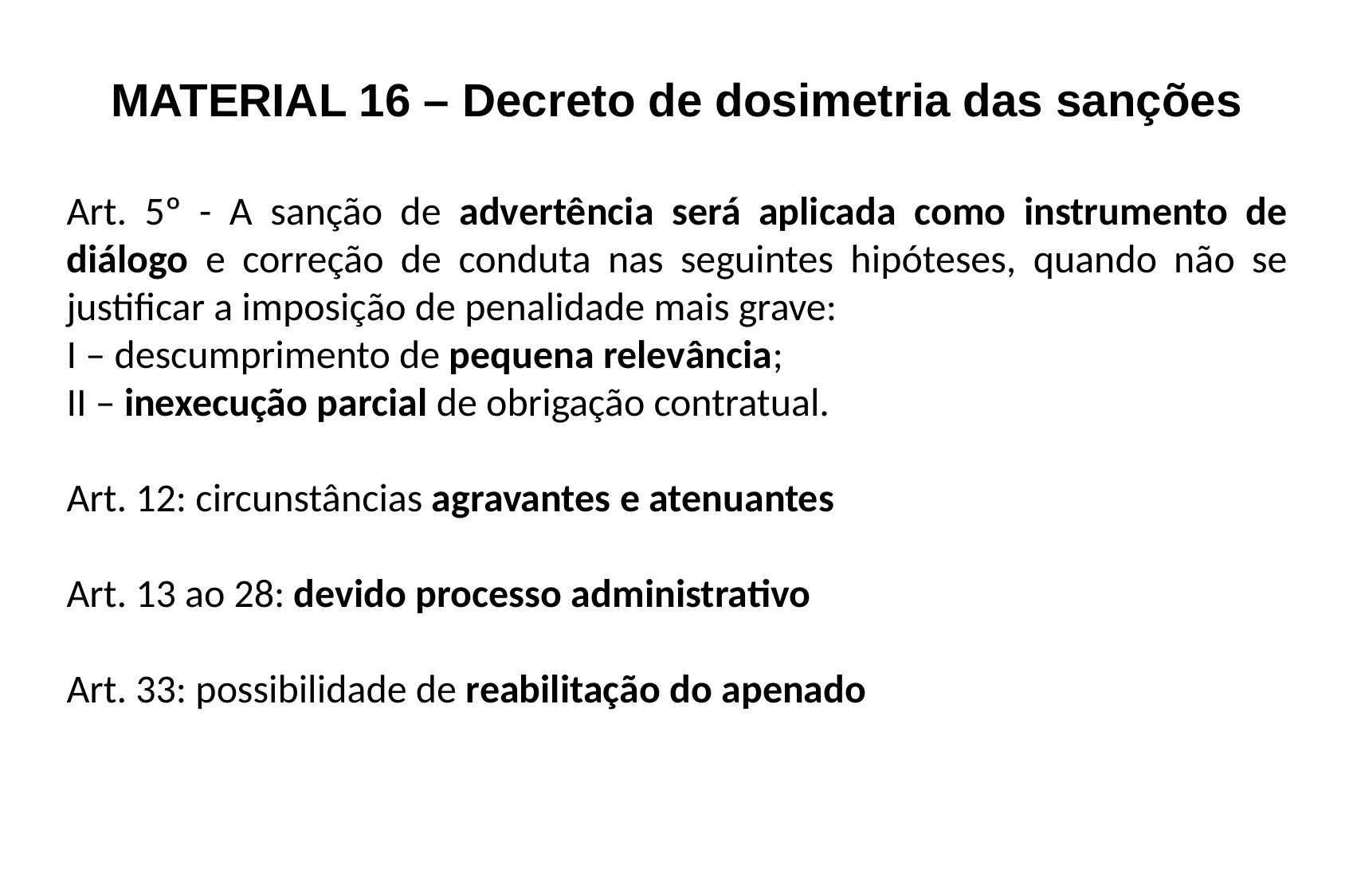

MATERIAL 16 – Decreto de dosimetria das sanções
Art. 5º - A sanção de advertência será aplicada como instrumento de diálogo e correção de conduta nas seguintes hipóteses, quando não se justificar a imposição de penalidade mais grave:
I – descumprimento de pequena relevância;
II – inexecução parcial de obrigação contratual.

Art. 12: circunstâncias agravantes e atenuantes

Art. 13 ao 28: devido processo administrativo

Art. 33: possibilidade de reabilitação do apenado